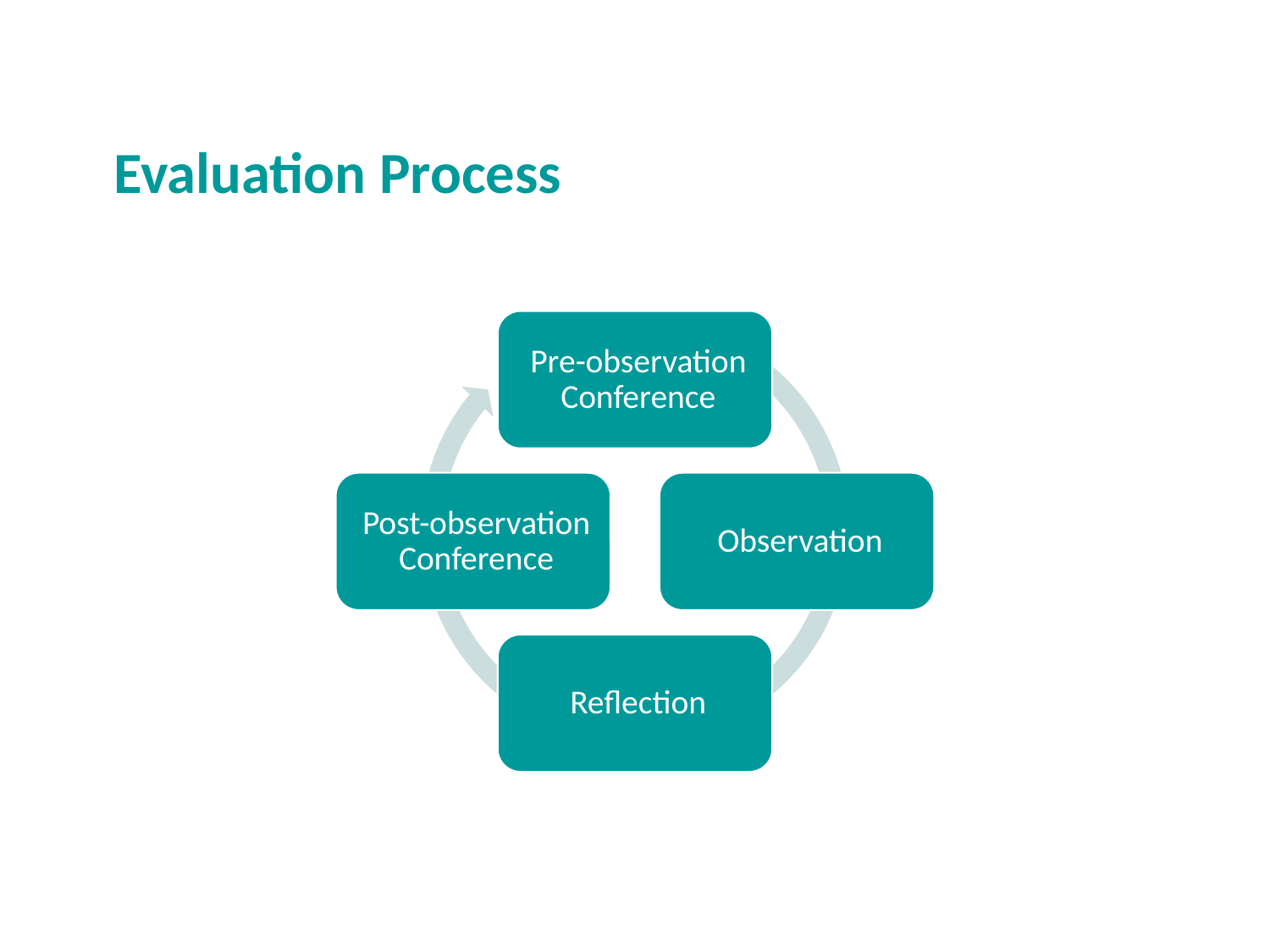

# Evaluation Process
Pre-observation Conference
Observation
Reflection
Post-observation Conference